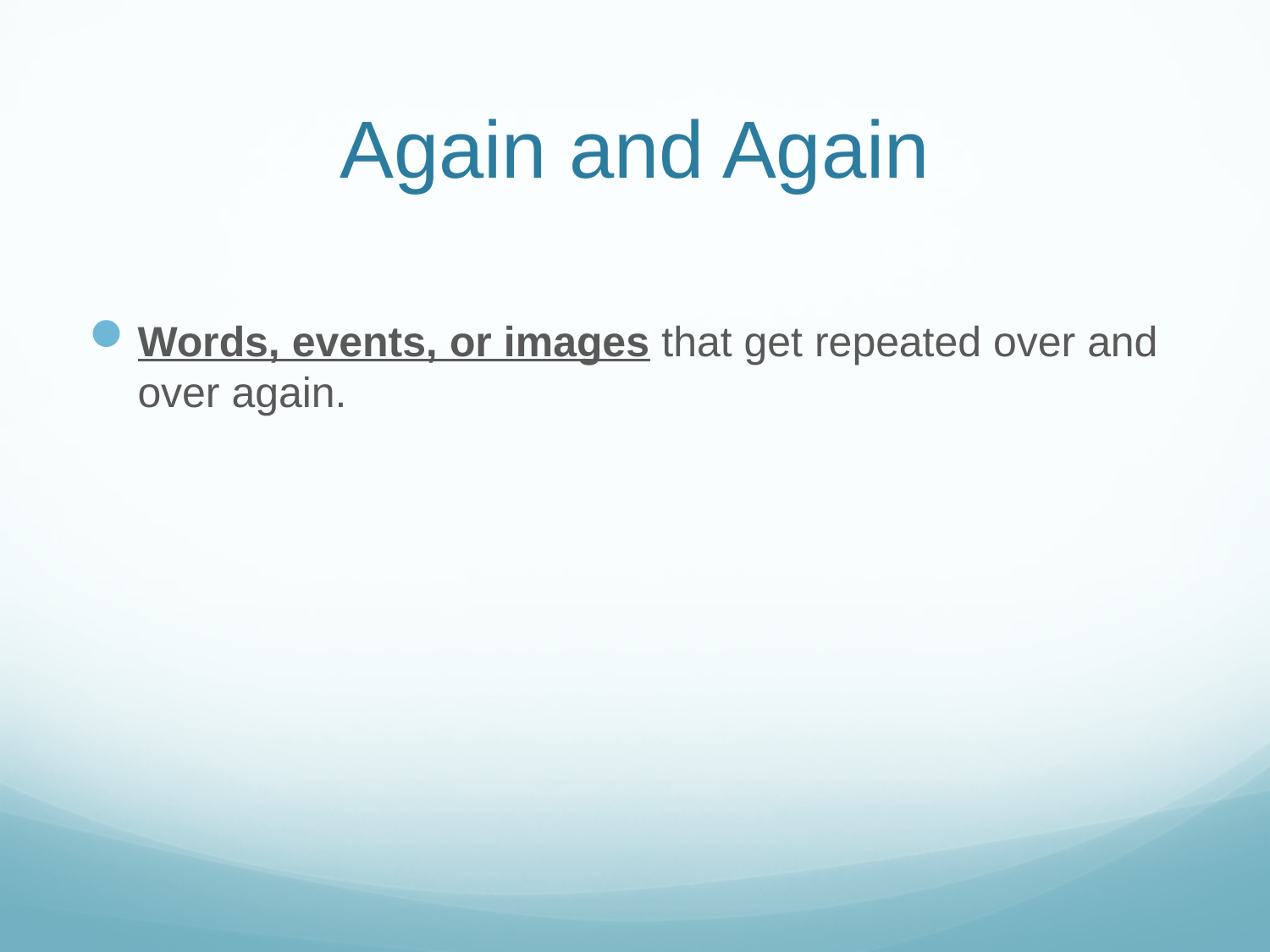

# Again and Again

Words, events, or images that get repeated over and over again.